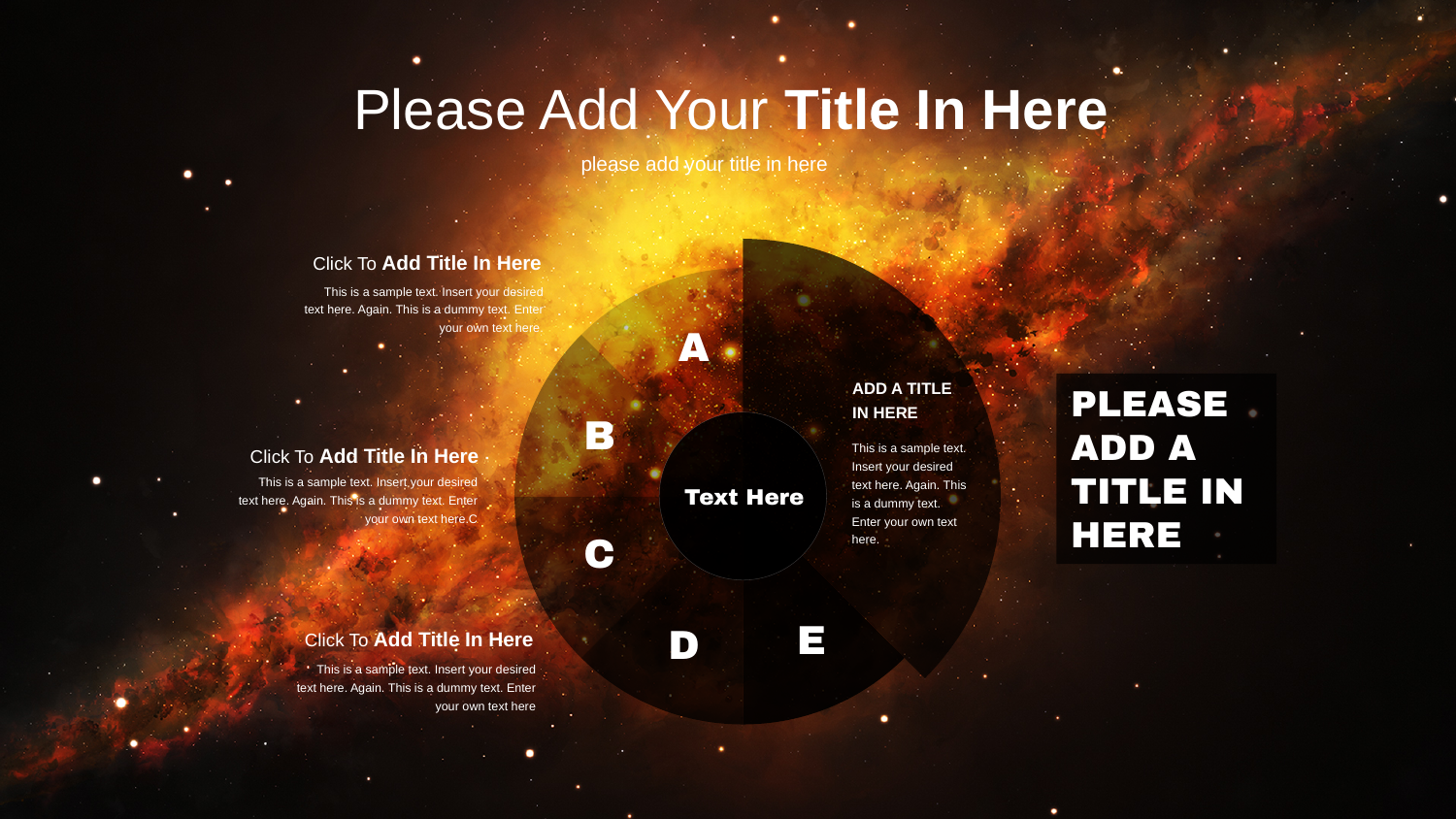

ADD A TITLE IN HERE
This is a sample text. Insert your desired text here. Again. This is a dummy text. Enter your own text here.
Click To Add Title In Here
This is a sample text. Insert your desired text here. Again. This is a dummy text. Enter your own text here.

A

B
PLEASE
ADD A TITLE IN HERE

Text Here
Click To Add Title In Here
This is a sample text. Insert your desired text here. Again. This is a dummy text. Enter your own text here.C

C

D

E
Click To Add Title In Here
This is a sample text. Insert your desired text here. Again. This is a dummy text. Enter your own text here